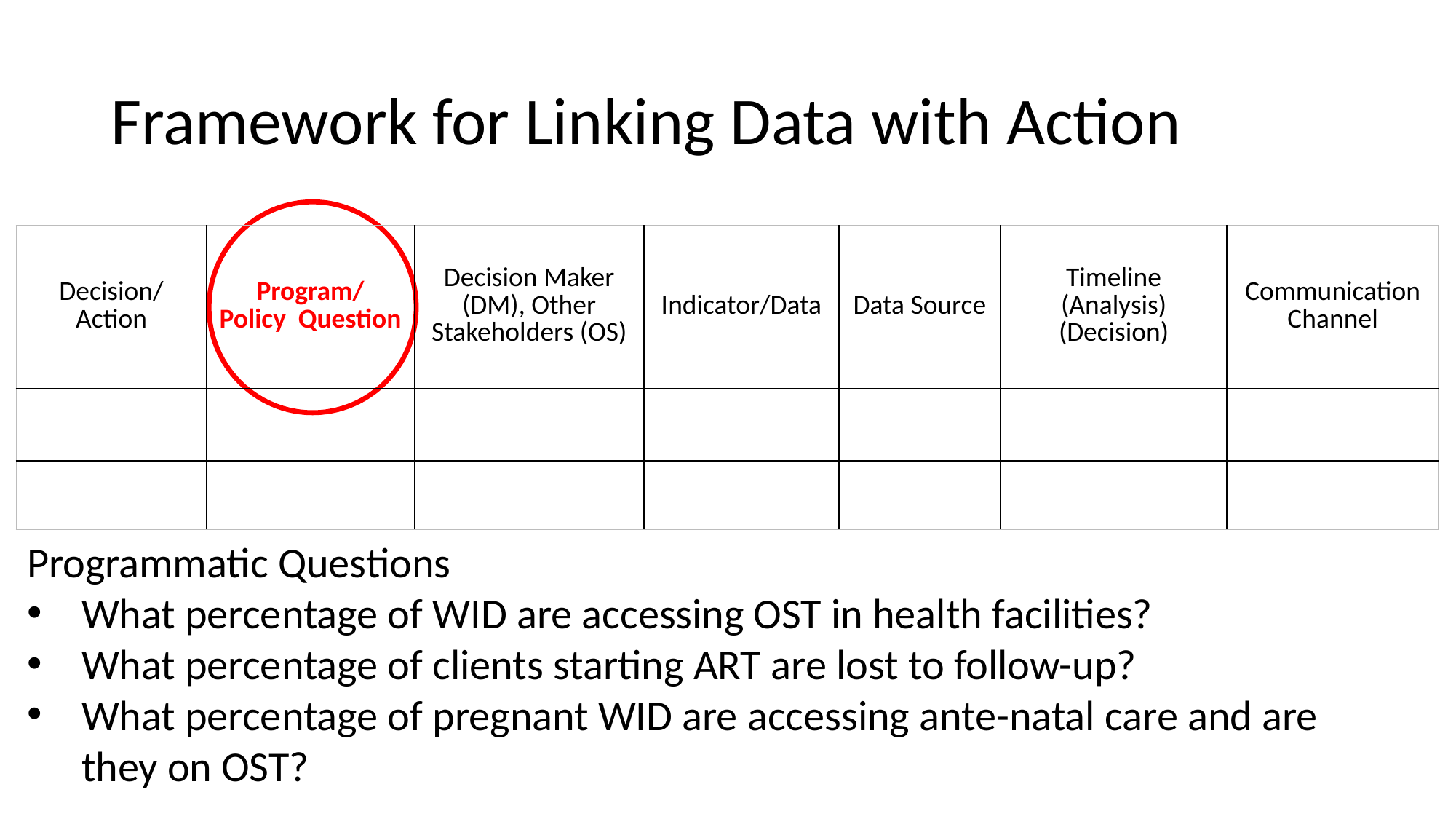

# Framework for Linking Data with Action

| Decision/ Action | Program/ Policy Question | Decision Maker (DM), Other Stakeholders (OS) | Indicator/Data | Data Source | Timeline (Analysis) (Decision) | Communication Channel |
| --- | --- | --- | --- | --- | --- | --- |
|  |  |  |  |  |  |  |
|  |  |  |  |  |  |  |
Programmatic Questions
What percentage of WID are accessing OST in health facilities?
What percentage of clients starting ART are lost to follow-up?
What percentage of pregnant WID are accessing ante-natal care and are they on OST?